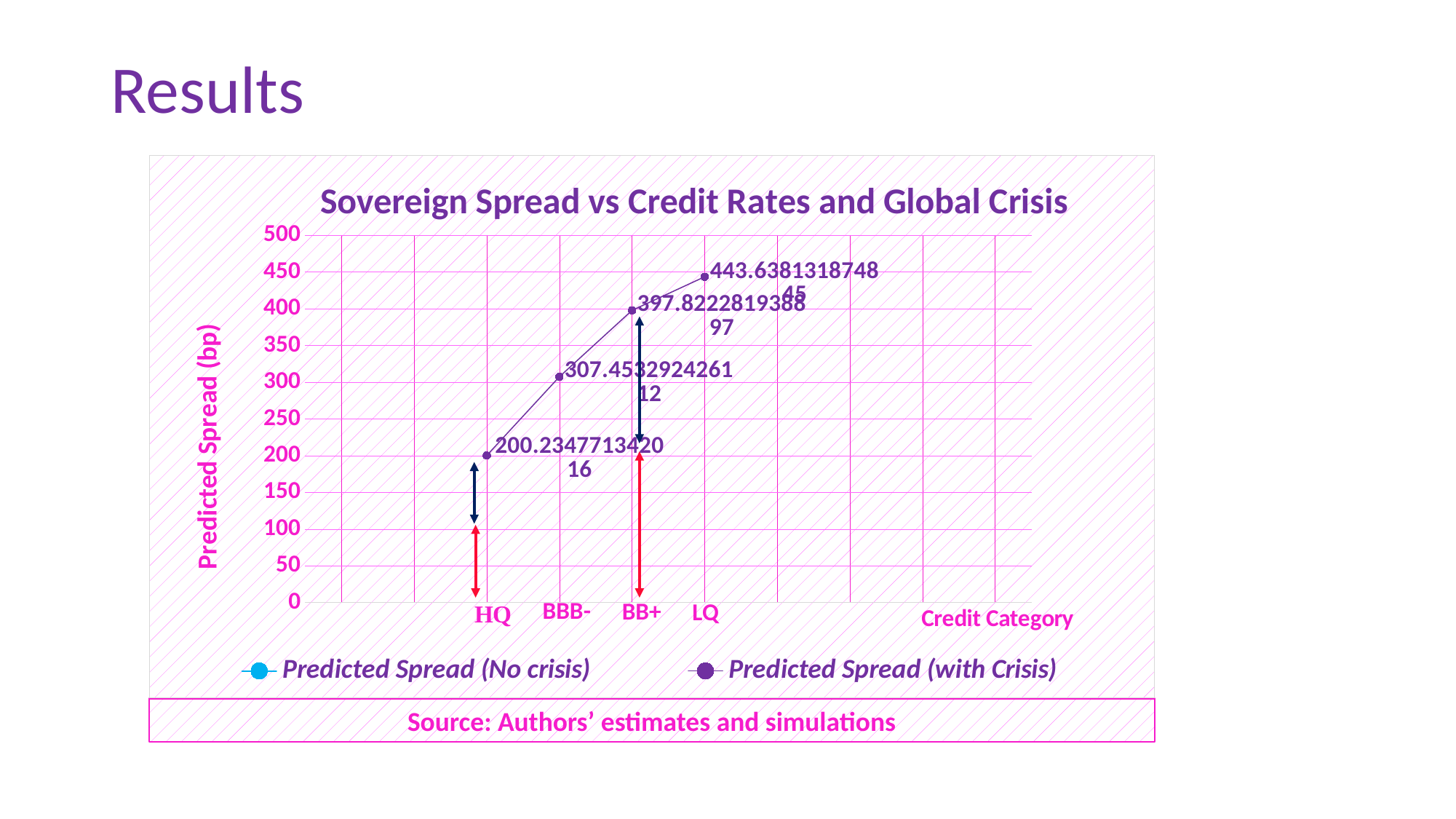

# Results

### Chart: Sovereign Spread vs Credit Rates and Global Crisis

| Category | Predicted Spread (No crisis) | Predicted Spread (with Crisis)  |
|---|---|---|
Source: Authors’ estimates and simulations